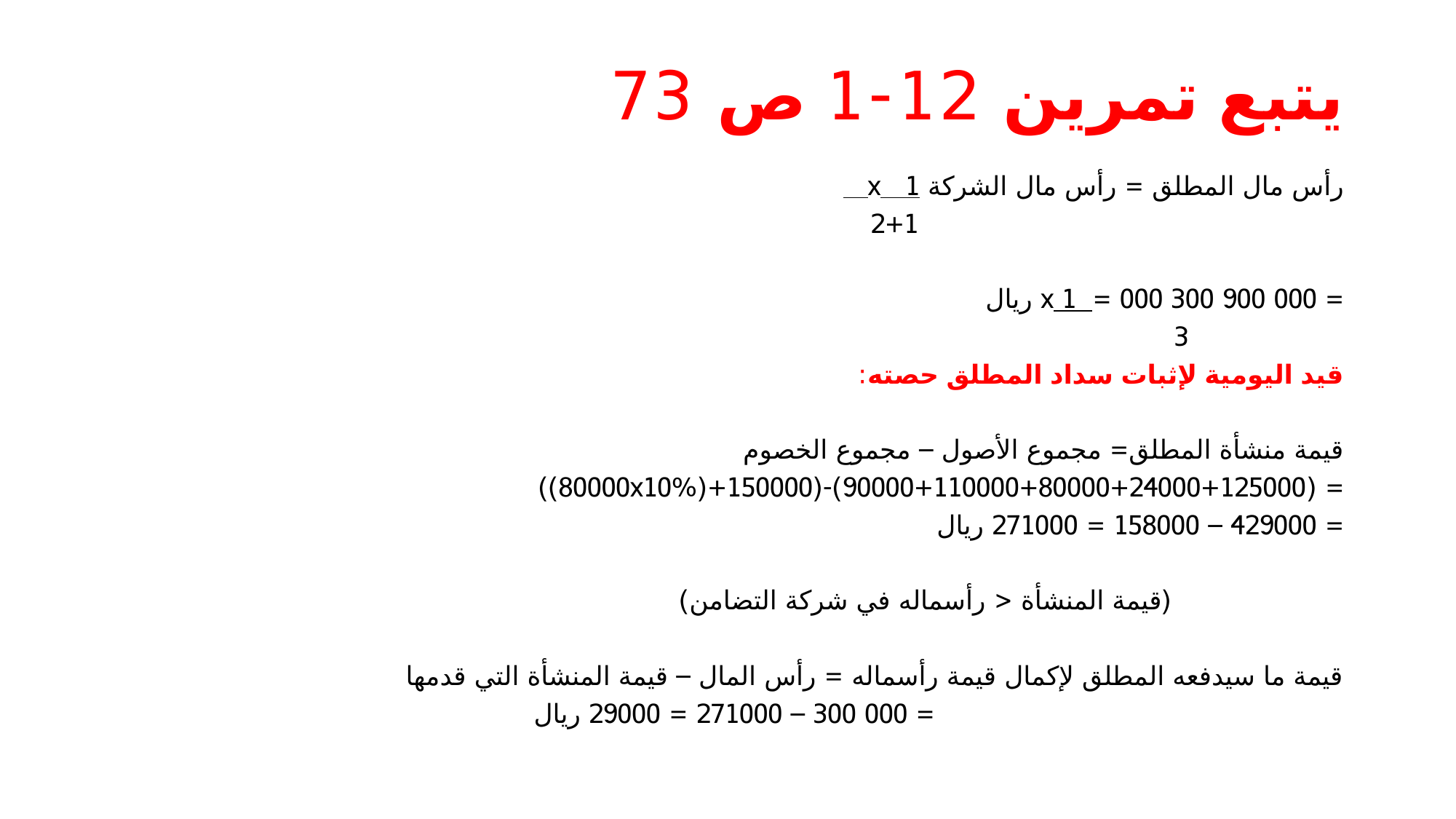

# يتبع تمرين 12-1 ص 73
رأس مال المطلق = رأس مال الشركة x   1   .
                                                    2+1

= 000 900 x 1  = 000 300 ريال
                   3
قيد اليومية لإثبات سداد المطلق حصته:

قيمة منشأة المطلق= مجموع الأصول – مجموع الخصوم
= (90000+110000+80000+24000+125000)-(150000+(80000x10%))
= 429000 – 158000 = 271000 ريال

                     (قيمة المنشأة < رأسماله في شركة التضامن)

قيمة ما سيدفعه المطلق لإكمال قيمة رأسماله = رأس المال – قيمة المنشأة التي قدمها
                                                  = 000 300 – 271000 = 29000 ريال